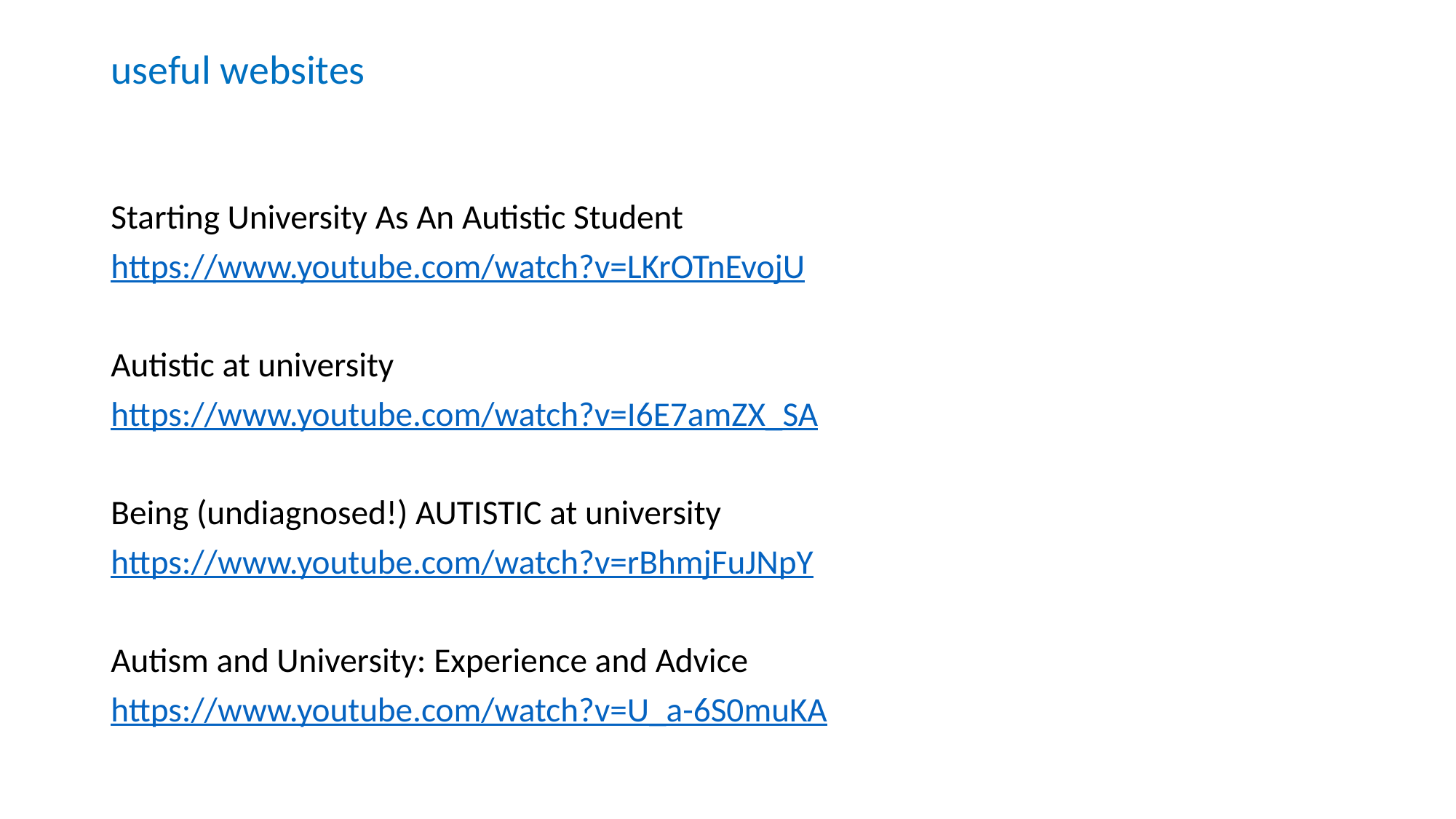

# useful websites

Starting University As An Autistic Student
https://www.youtube.com/watch?v=LKrOTnEvojU

Autistic at university
https://www.youtube.com/watch?v=I6E7amZX_SA

Being (undiagnosed!) AUTISTIC at university
https://www.youtube.com/watch?v=rBhmjFuJNpY

Autism and University: Experience and Advice
https://www.youtube.com/watch?v=U_a-6S0muKA